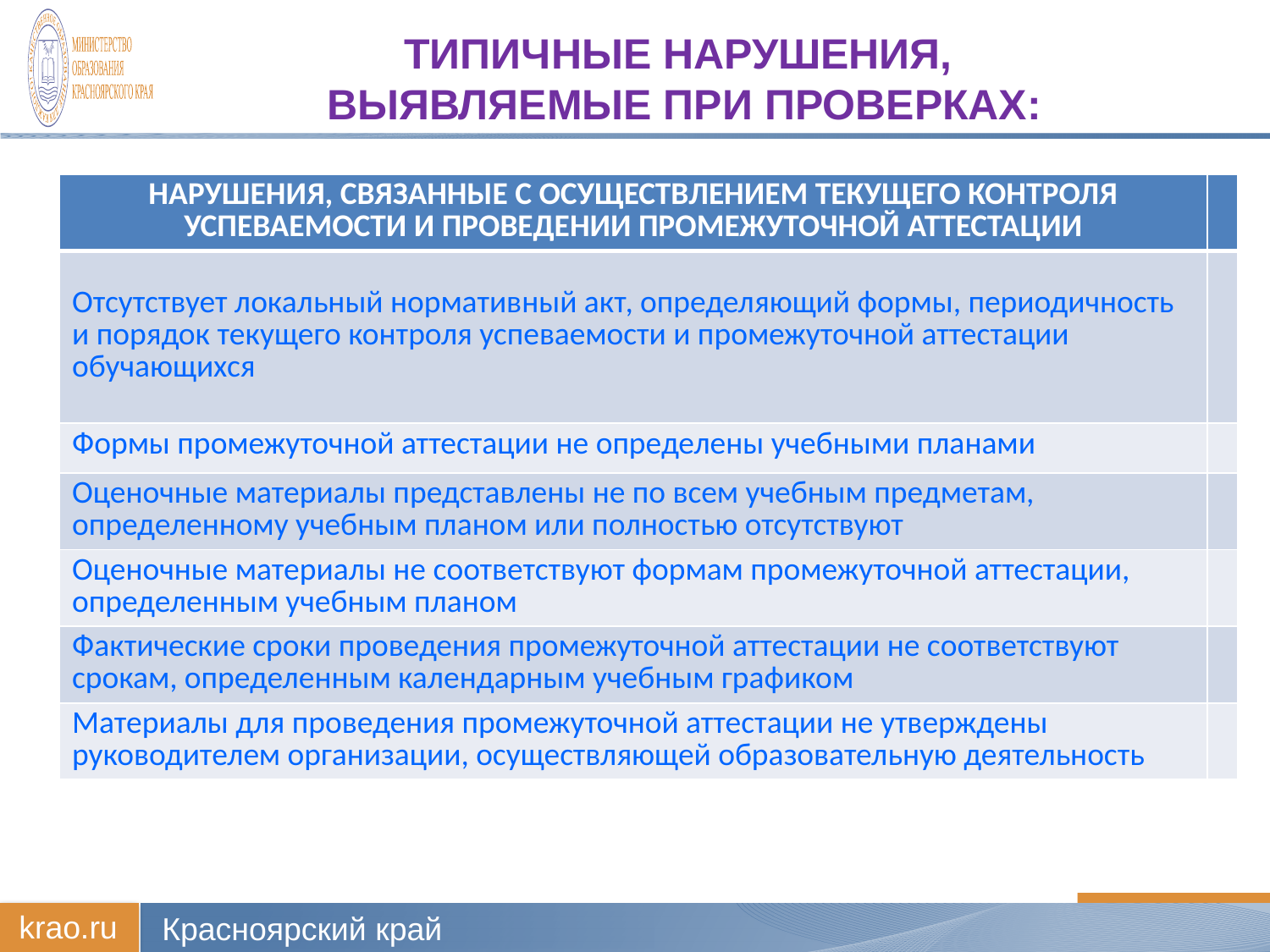

# Типичные НАРУШЕНИЯ, выявляемые при проверках:
| НАРУШЕНИЯ, СВЯЗАННЫЕ С ОСУЩЕСТВЛЕНИЕМ ТЕКУЩЕГО КОНТРОЛЯ УСПЕВАЕМОСТИ И ПРОВЕДЕНИИ ПРОМЕЖУТОЧНОЙ АТТЕСТАЦИИ |  |
| --- | --- |
| Отсутствует локальный нормативный акт, определяющий формы, периодичность и порядок текущего контроля успеваемости и промежуточной аттестации обучающихся |  |
| Формы промежуточной аттестации не определены учебными планами |  |
| Оценочные материалы представлены не по всем учебным предметам, определенному учебным планом или полностью отсутствуют |  |
| Оценочные материалы не соответствуют формам промежуточной аттестации, определенным учебным планом |  |
| Фактические сроки проведения промежуточной аттестации не соответствуют срокам, определенным календарным учебным графиком |  |
| Материалы для проведения промежуточной аттестации не утверждены руководителем организации, осуществляющей образовательную деятельность |  |